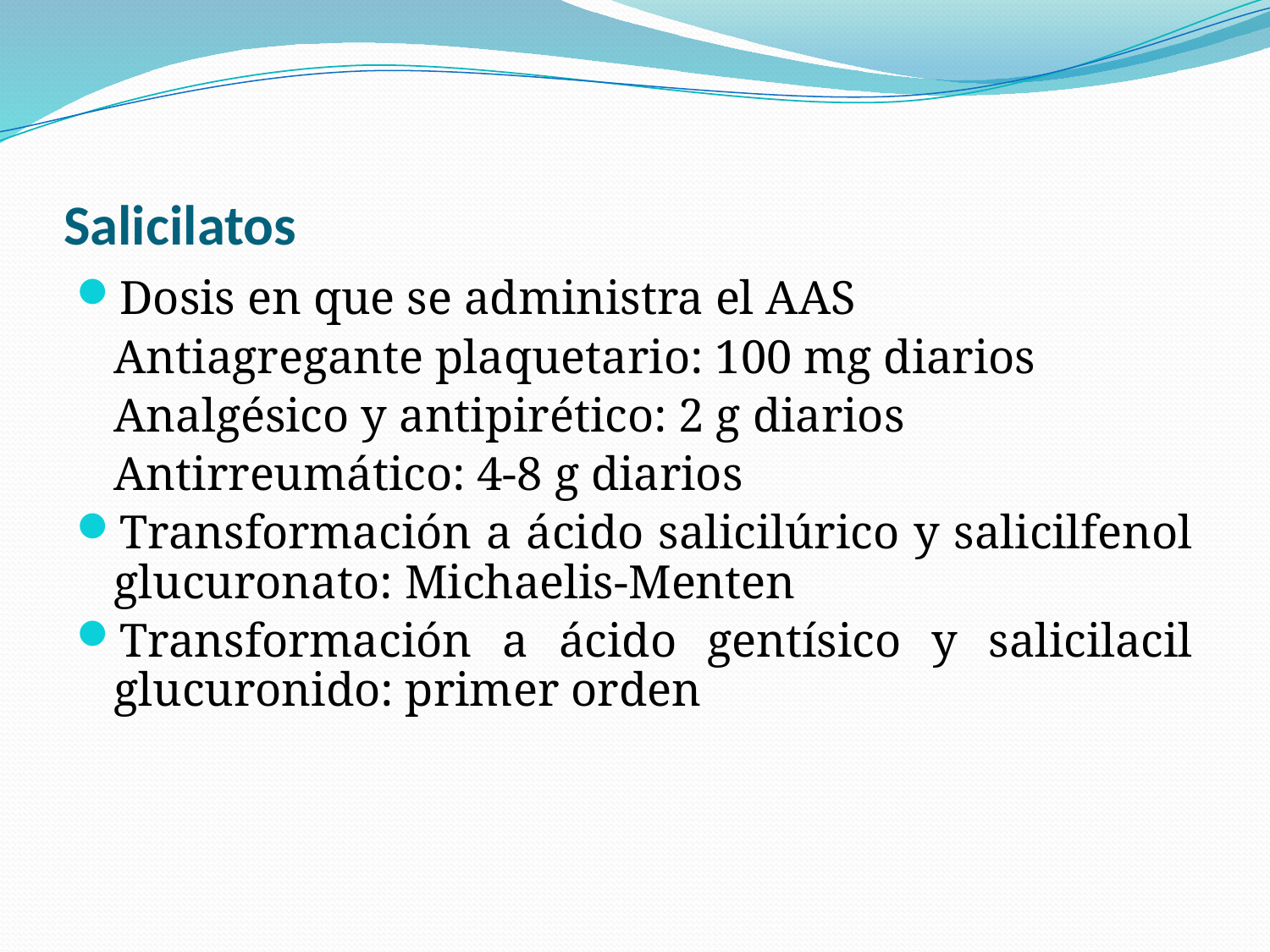

# Salicilatos
Dosis en que se administra el AAS
Antiagregante plaquetario: 100 mg diarios
Analgésico y antipirético: 2 g diarios
Antirreumático: 4-8 g diarios
Transformación a ácido salicilúrico y salicilfenol glucuronato: Michaelis-Menten
Transformación a ácido gentísico y salicilacil glucuronido: primer orden